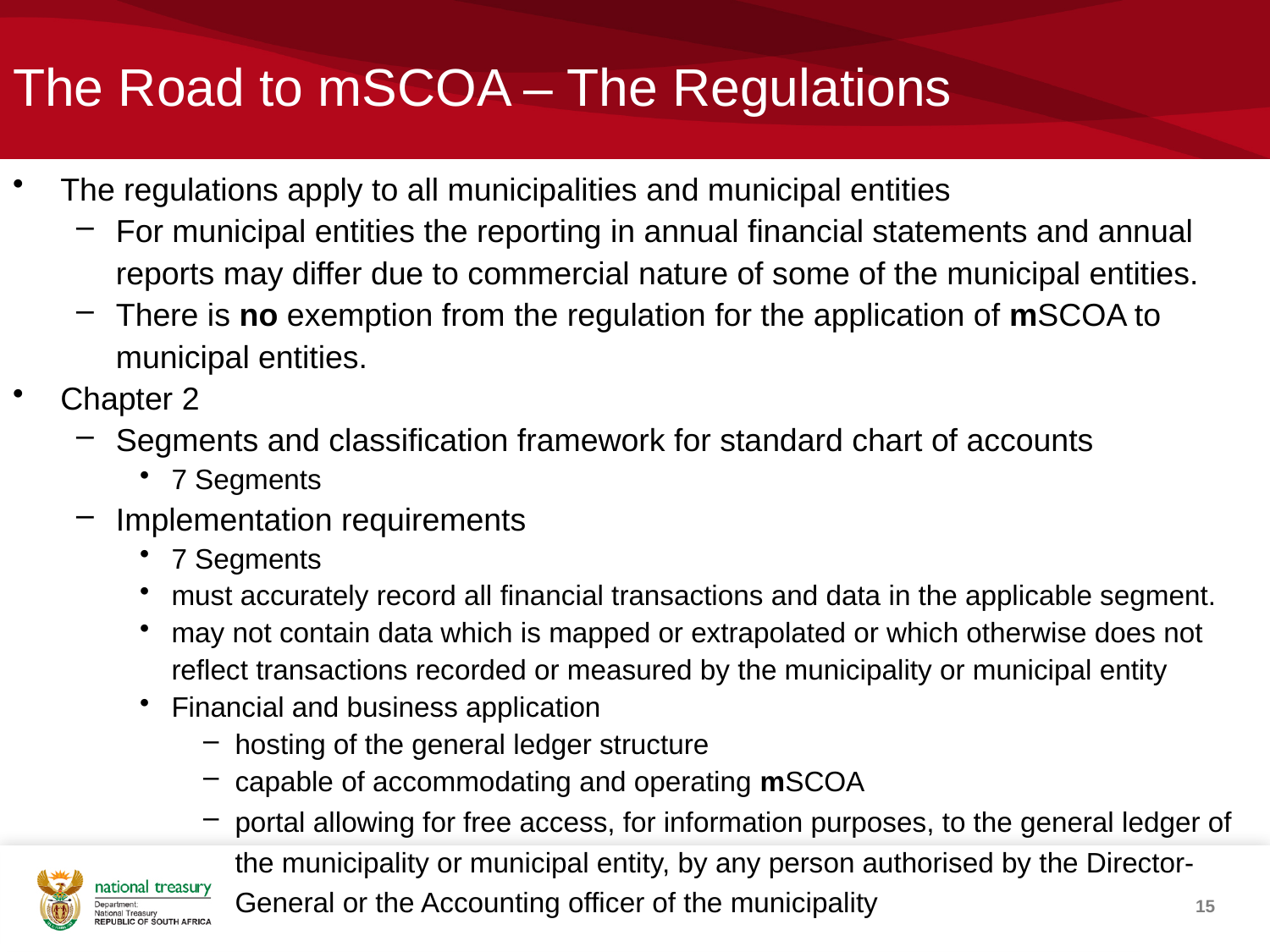

# The Road to mSCOA – The Regulations
The regulations apply to all municipalities and municipal entities
For municipal entities the reporting in annual financial statements and annual reports may differ due to commercial nature of some of the municipal entities.
There is no exemption from the regulation for the application of mSCOA to municipal entities.
Chapter 2
Segments and classification framework for standard chart of accounts
7 Segments
Implementation requirements
7 Segments
must accurately record all financial transactions and data in the applicable segment.
may not contain data which is mapped or extrapolated or which otherwise does not reflect transactions recorded or measured by the municipality or municipal entity
Financial and business application
hosting of the general ledger structure
capable of accommodating and operating mSCOA
portal allowing for free access, for information purposes, to the general ledger of the municipality or municipal entity, by any person authorised by the Director-General or the Accounting officer of the municipality

15